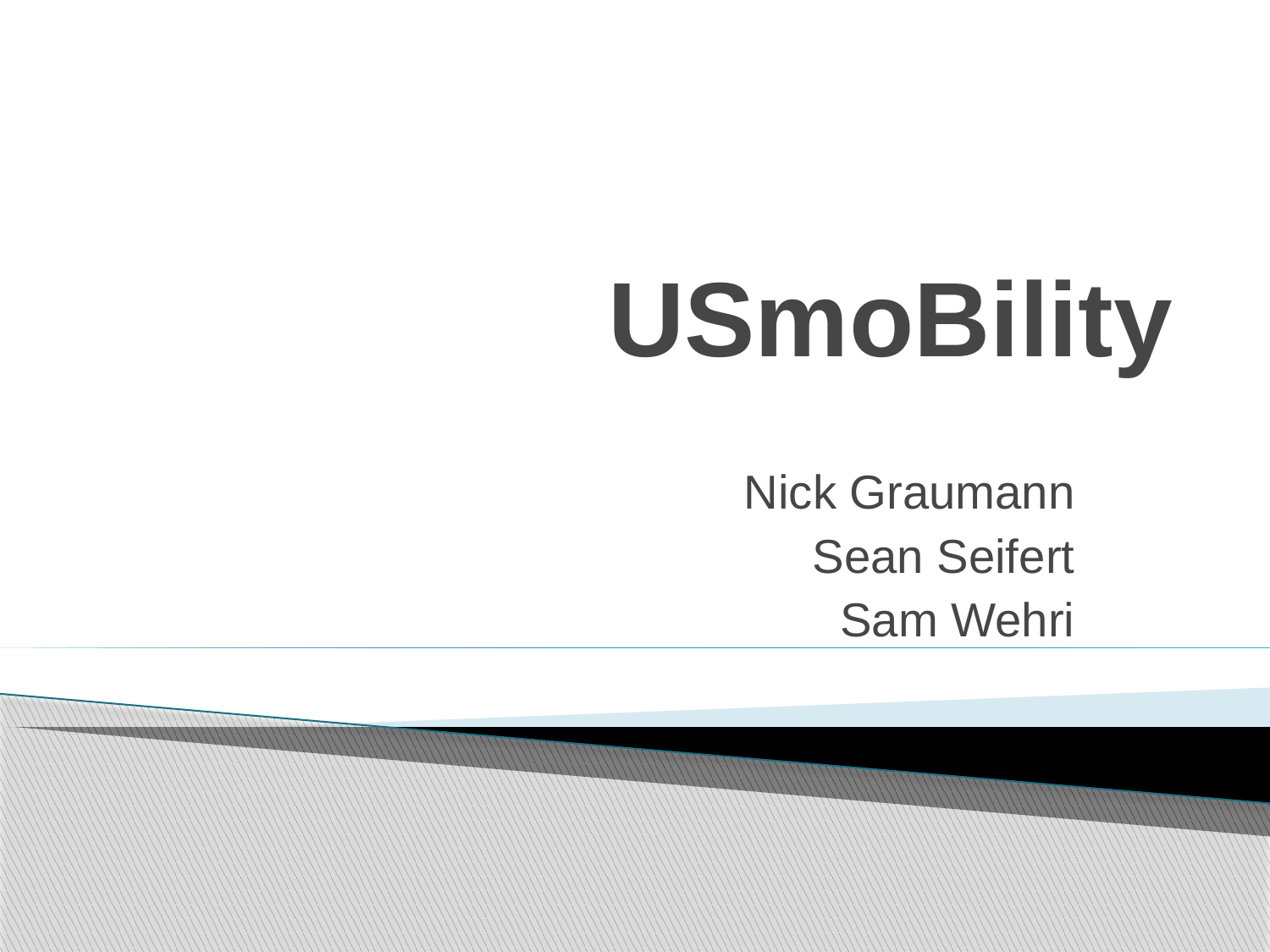

# USmoBility
Nick Graumann
Sean Seifert
Sam Wehri